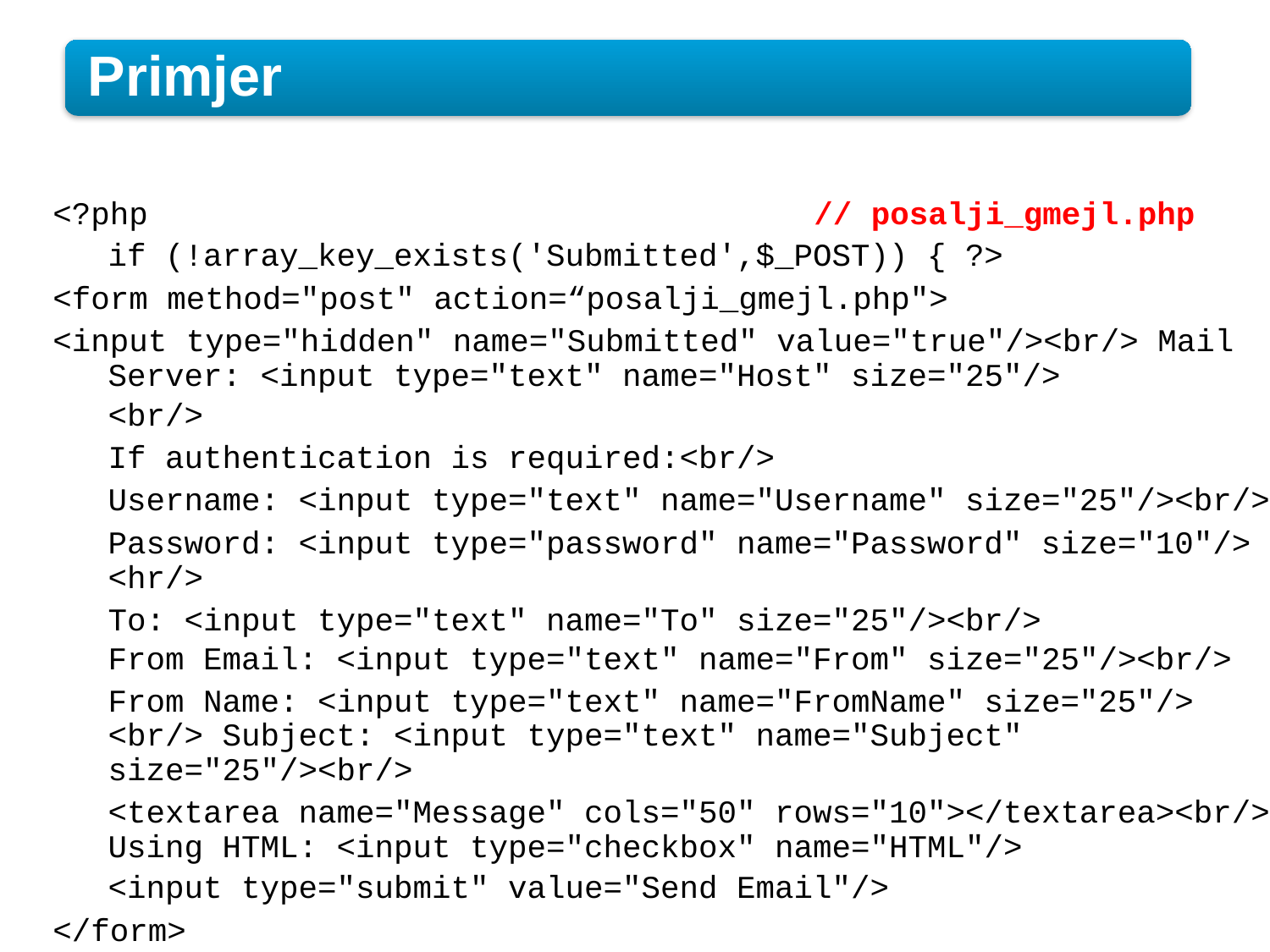

Primjer
<?php
// posalji_gmejl.php
if (!array_key_exists('Submitted',$_POST)) { ?>
<form method="post" action=“posalji_gmejl.php">
<input type="hidden" name="Submitted" value="true"/><br/> Mail
Server: <input type="text" name="Host" size="25"/>
<br/>
If authentication is required:<br/>
Username: <input type="text" name="Username" size="25"/><br/>
Password: <input type="password" name="Password" size="10"/>
<hr/>
To: <input type="text" name="To" size="25"/><br/>
From Email: <input type="text" name="From" size="25"/><br/>
From Name: <input type="text" name="FromName" size="25"/>
<br/> Subject: <input type="text" name="Subject"
size="25"/><br/>
<textarea name="Message" cols="50" rows="10"></textarea><br/>
Using HTML: <input type="checkbox" name="HTML"/>
<input type="submit" value="Send Email"/>
</form>